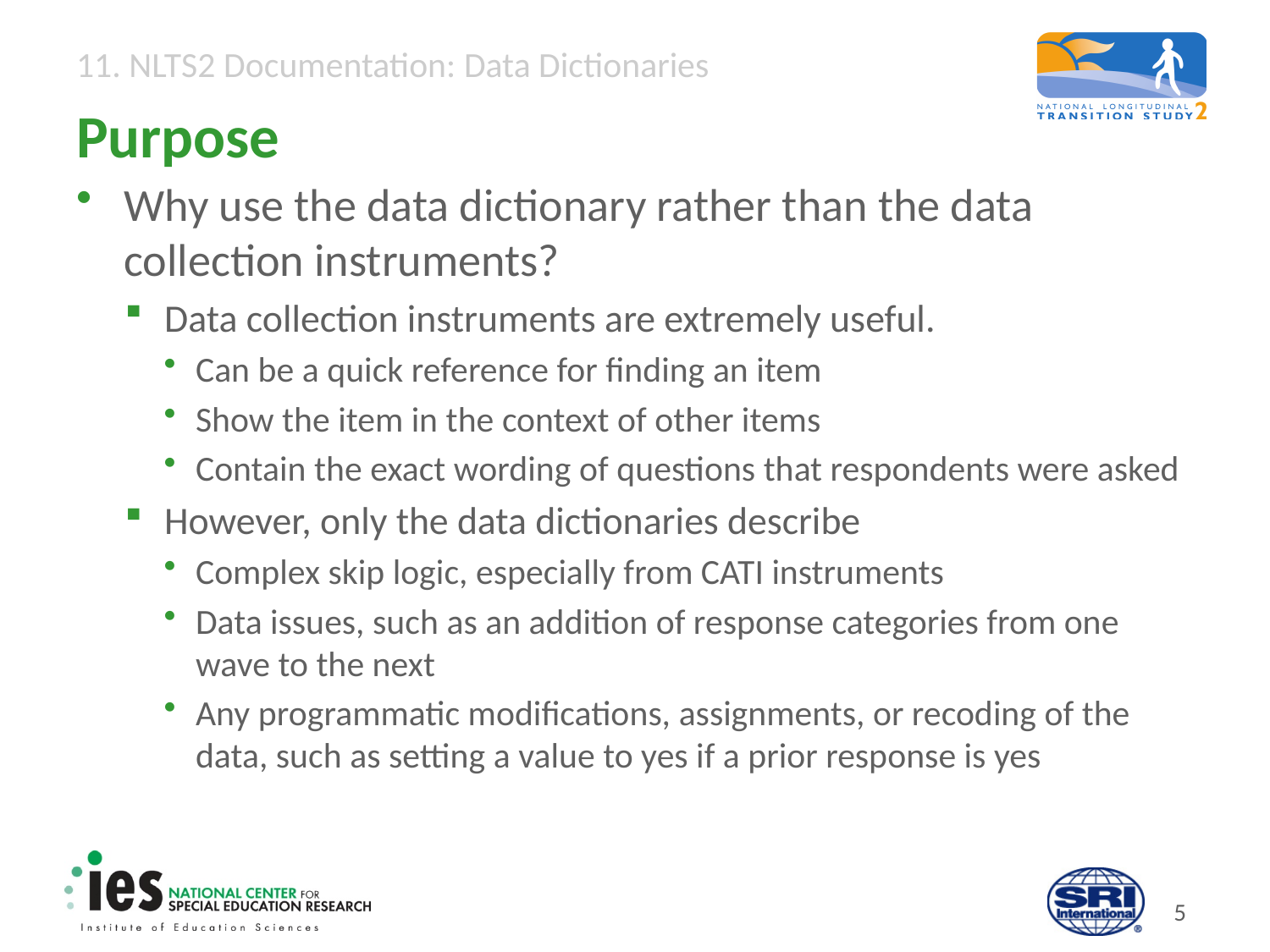

# Purpose
Why use the data dictionary rather than the data collection instruments?
Data collection instruments are extremely useful.
Can be a quick reference for finding an item
Show the item in the context of other items
Contain the exact wording of questions that respondents were asked
However, only the data dictionaries describe
Complex skip logic, especially from CATI instruments
Data issues, such as an addition of response categories from one wave to the next
Any programmatic modifications, assignments, or recoding of the data, such as setting a value to yes if a prior response is yes
5